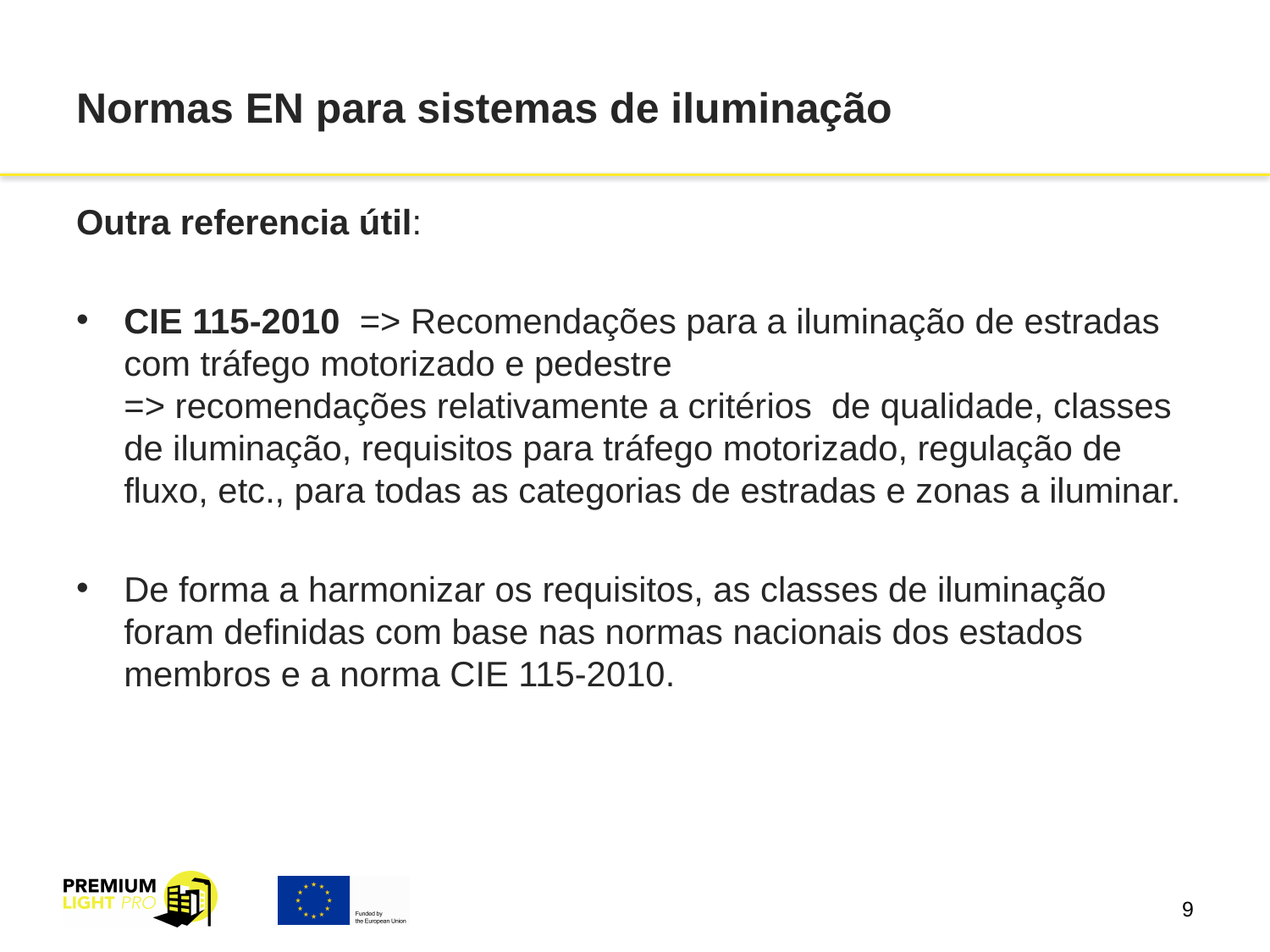

# Normas EN para sistemas de iluminação
Outra referencia útil:

CIE 115-2010  => Recomendações para a iluminação de estradas com tráfego motorizado e pedestre
=> recomendações relativamente a critérios  de qualidade, classes de iluminação, requisitos para tráfego motorizado, regulação de fluxo, etc., para todas as categorias de estradas e zonas a iluminar.

De forma a harmonizar os requisitos, as classes de iluminação foram definidas com base nas normas nacionais dos estados membros e a norma CIE 115-2010.